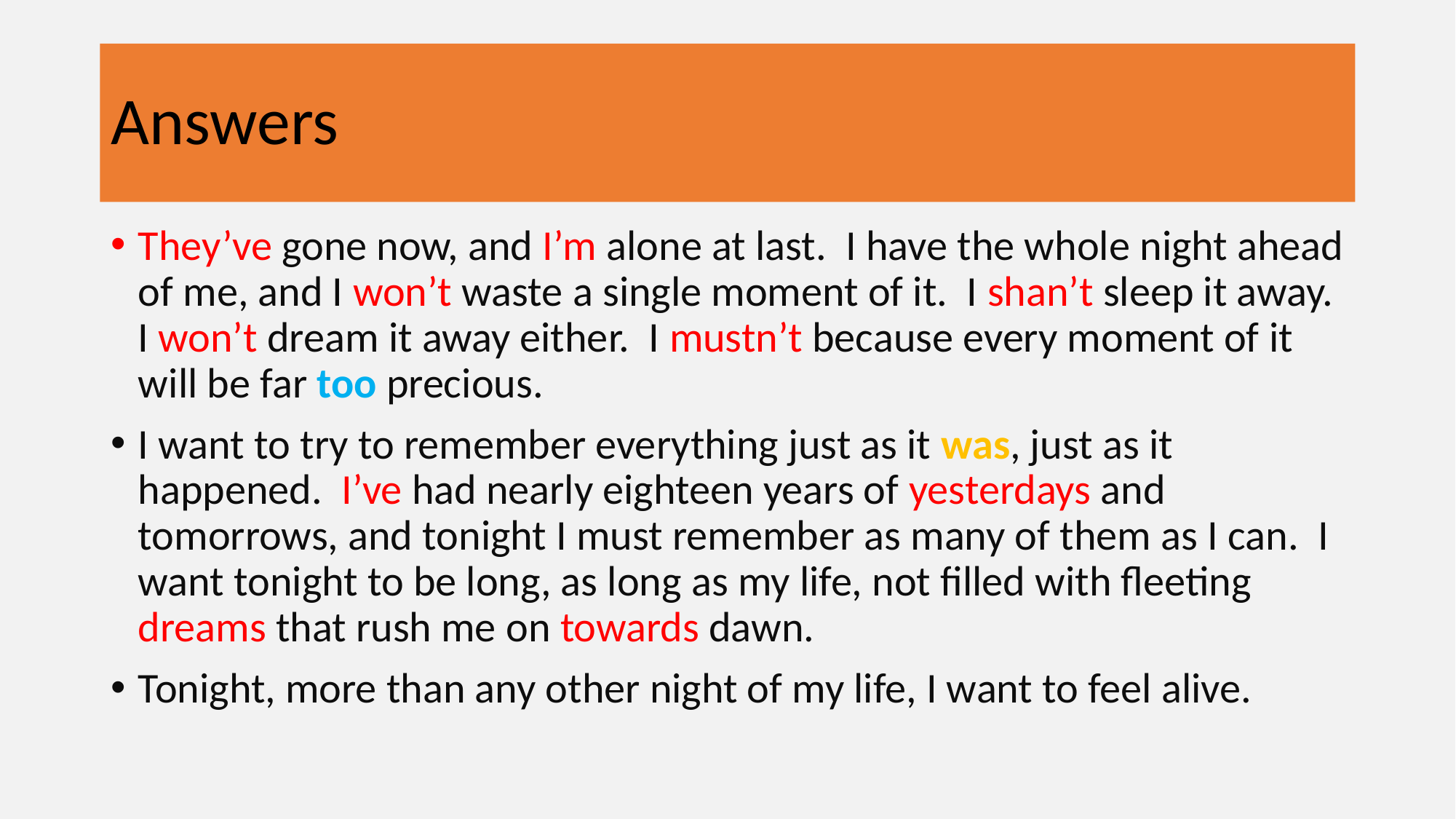

# Answers
They’ve gone now, and I’m alone at last.  I have the whole night ahead of me, and I won’t waste a single moment of it.  I shan’t sleep it away.  I won’t dream it away either.  I mustn’t because every moment of it will be far too precious.
I want to try to remember everything just as it was, just as it happened.  I’ve had nearly eighteen years of yesterdays and tomorrows, and tonight I must remember as many of them as I can.  I want tonight to be long, as long as my life, not filled with fleeting dreams that rush me on towards dawn.
Tonight, more than any other night of my life, I want to feel alive.